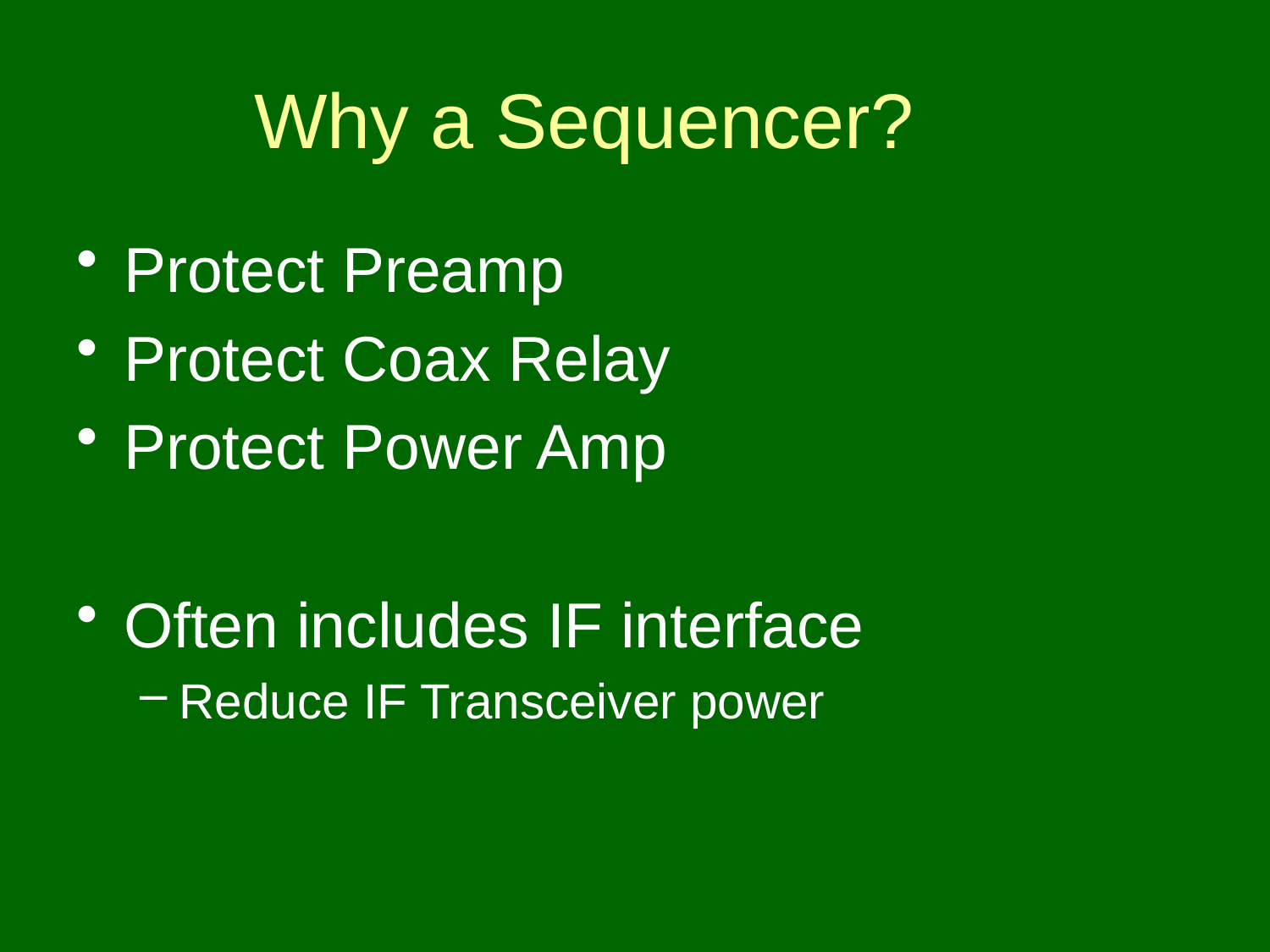

# Why a Sequencer?
Protect Preamp
Protect Coax Relay
Protect Power Amp

Often includes IF interface
Reduce IF Transceiver power